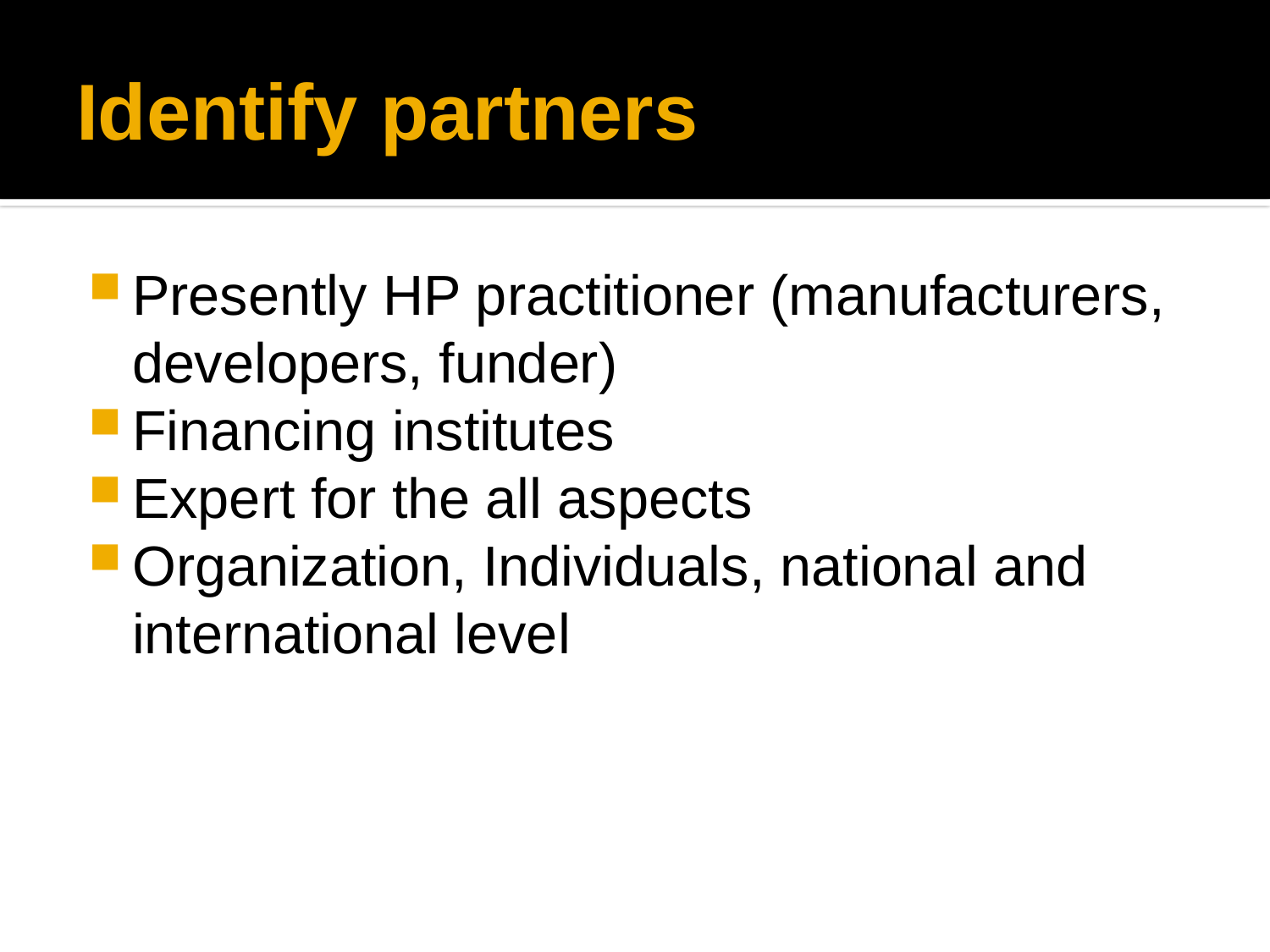

# Identify partners
Presently HP practitioner (manufacturers, developers, funder)
Financing institutes
Expert for the all aspects
Organization, Individuals, national and international level